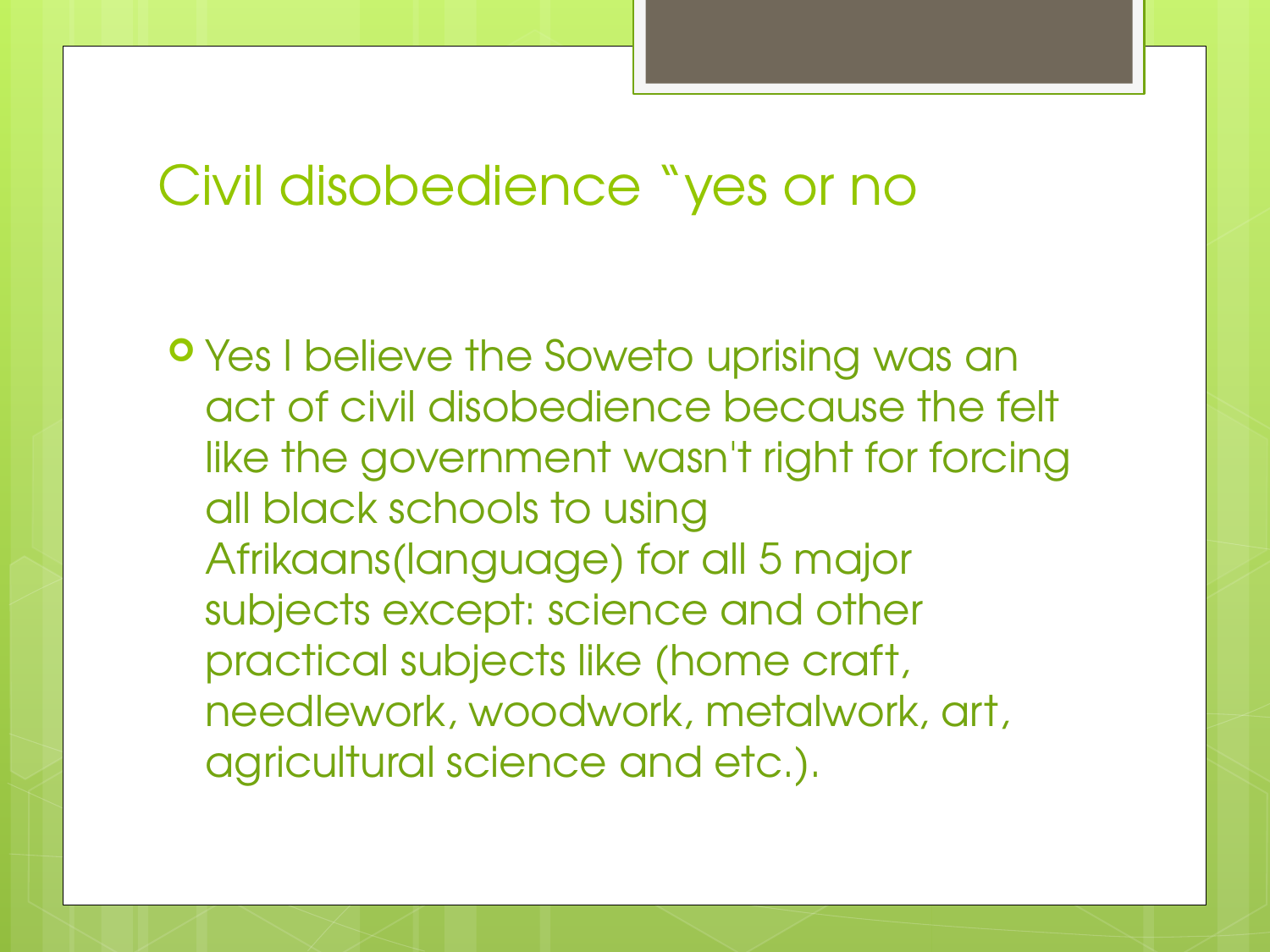

# Civil disobedience “yes or no
Yes I believe the Soweto uprising was an act of civil disobedience because the felt like the government wasn't right for forcing all black schools to using  Afrikaans(language) for all 5 major subjects except: science and other practical subjects like (home craft, needlework, woodwork, metalwork, art, agricultural science and etc.).